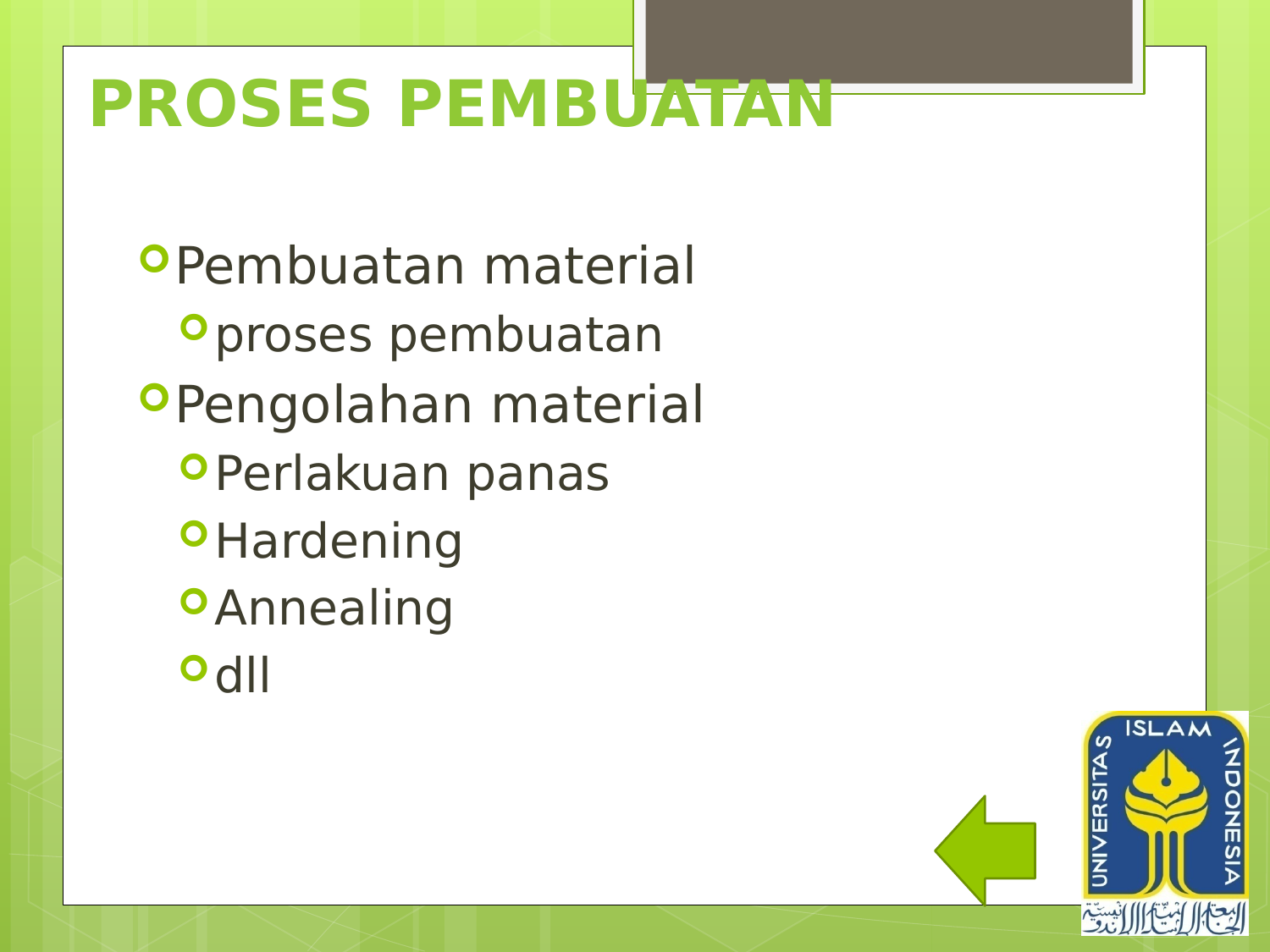

# Proses pembuatan
Pembuatan material
proses pembuatan
Pengolahan material
Perlakuan panas
Hardening
Annealing
dll